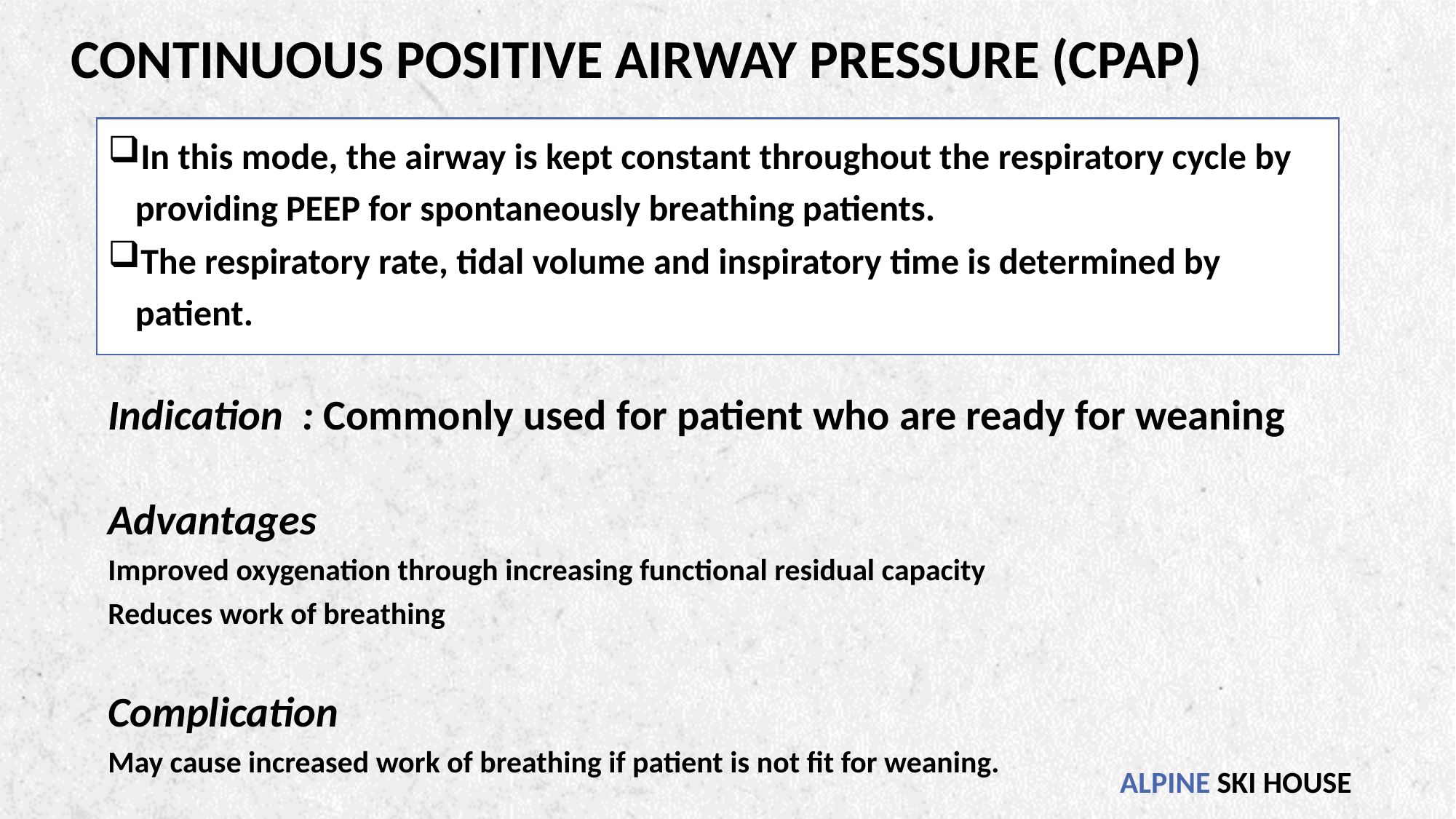

# Continuous Positive Airway Pressure (CPAP)
In this mode, the airway is kept constant throughout the respiratory cycle by providing PEEP for spontaneously breathing patients.
The respiratory rate, tidal volume and inspiratory time is determined by patient.

Indication  : Commonly used for patient who are ready for weaning

Advantages
Improved oxygenation through increasing functional residual capacity
Reduces work of breathing

Complication
May cause increased work of breathing if patient is not fit for weaning.